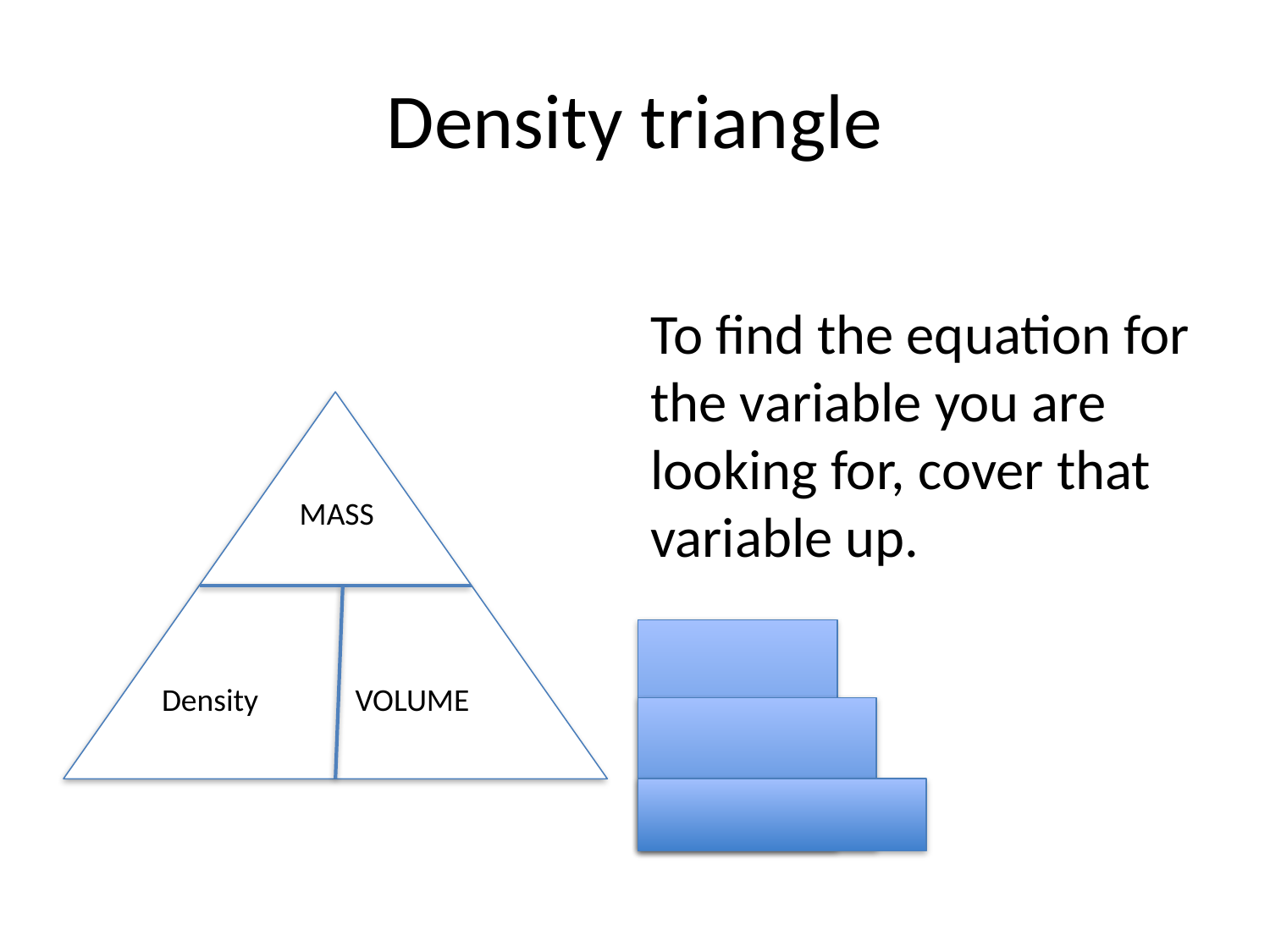

# Density triangle
To find the equation for the variable you are looking for, cover that variable up.

D= M/V
M=D*V
V= M/D

MASS
Density
VOLUME